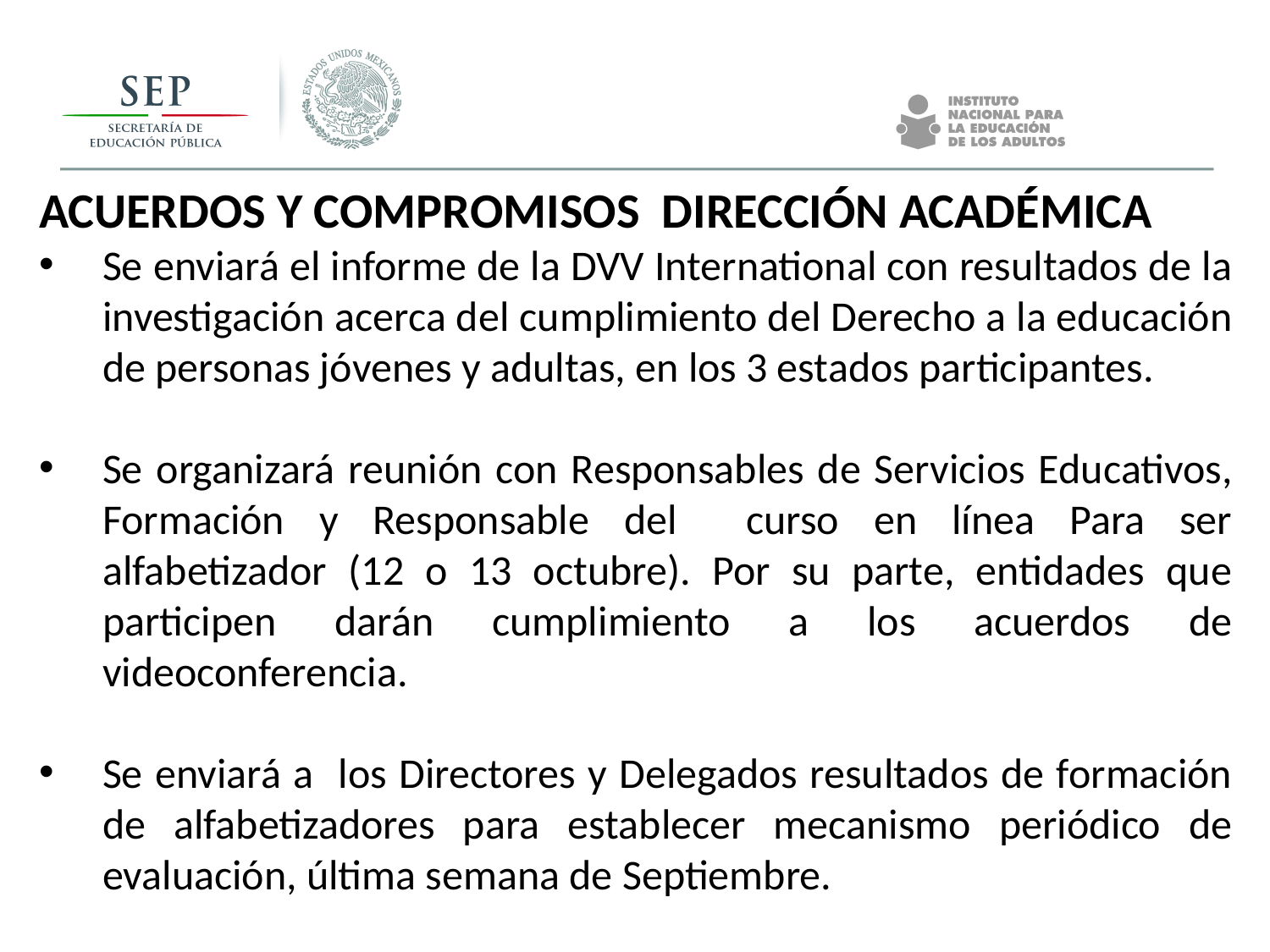

ACUERDOS Y COMPROMISOS  DIRECCIÓN ACADÉMICA
Se enviará el informe de la DVV International con resultados de la investigación acerca del cumplimiento del Derecho a la educación de personas jóvenes y adultas, en los 3 estados participantes.

Se organizará reunión con Responsables de Servicios Educativos, Formación y Responsable del  curso en línea Para ser alfabetizador (12 o 13 octubre). Por su parte, entidades que participen darán cumplimiento a los acuerdos de videoconferencia.

Se enviará a  los Directores y Delegados resultados de formación de alfabetizadores para establecer mecanismo periódico de evaluación, última semana de Septiembre.